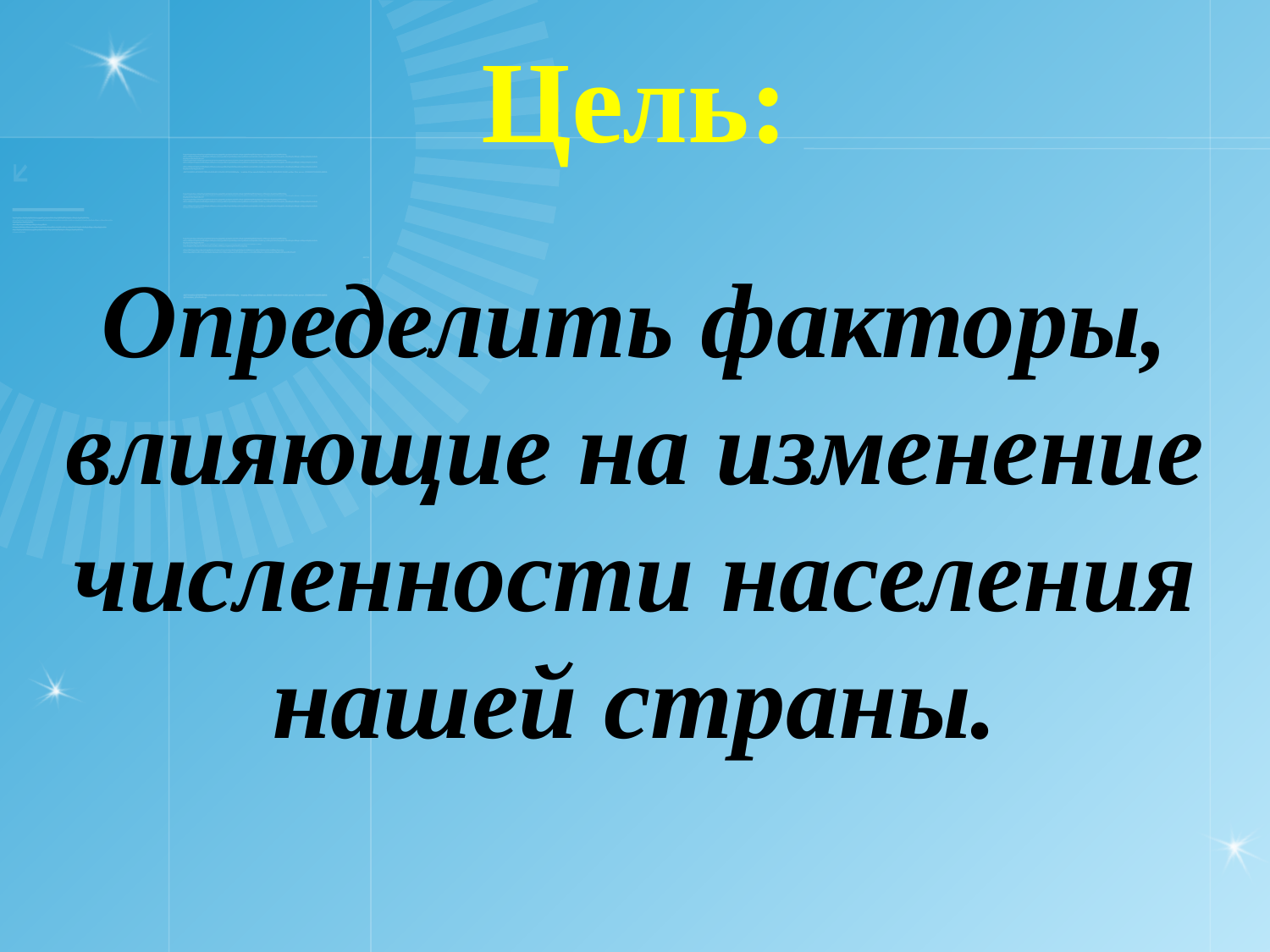

Цель:

Определить факторы, влияющие на изменение численности населения нашей страны.